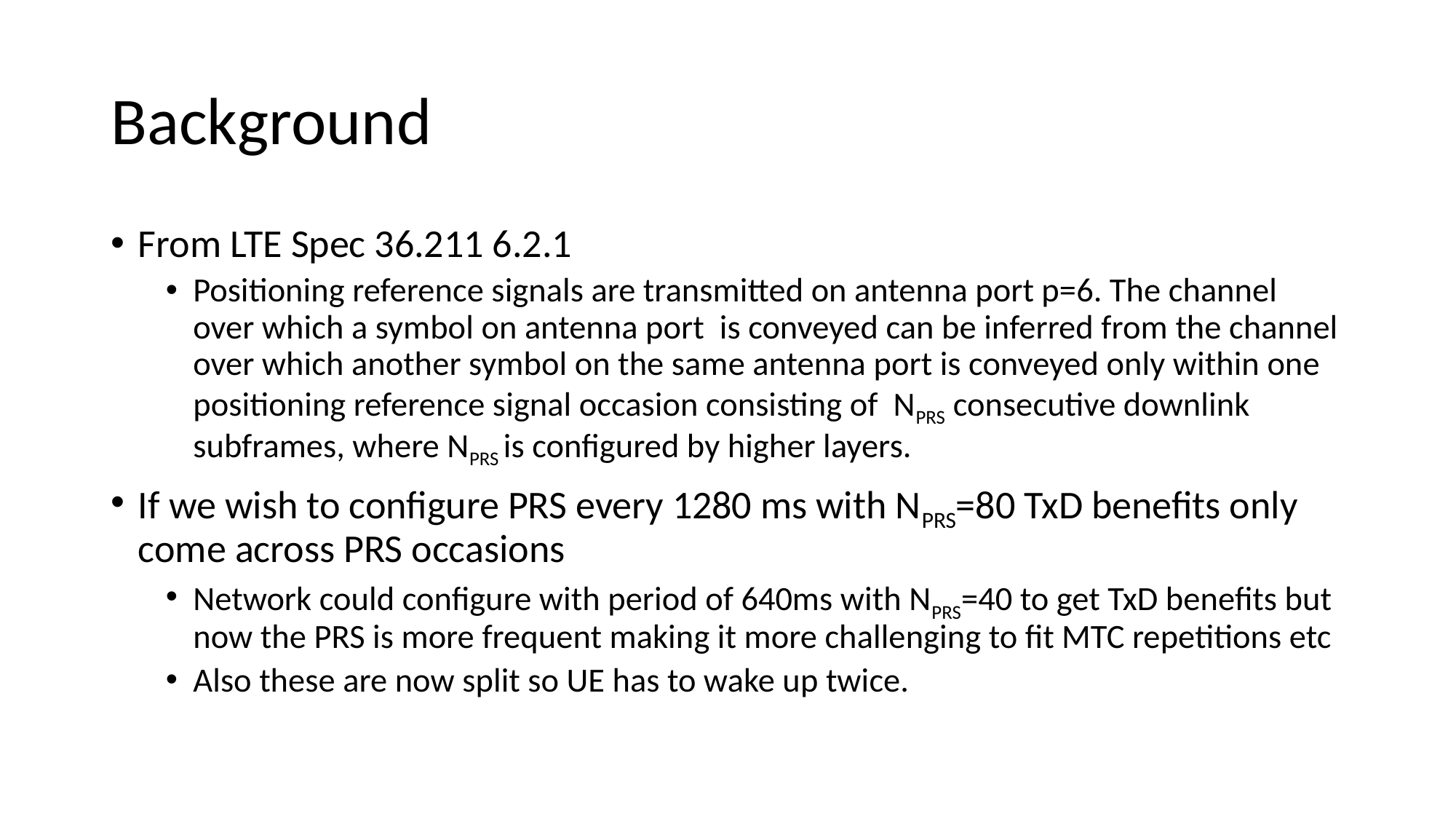

# Background
From LTE Spec 36.211 6.2.1
Positioning reference signals are transmitted on antenna port p=6. The channel over which a symbol on antenna port  is conveyed can be inferred from the channel over which another symbol on the same antenna port is conveyed only within one positioning reference signal occasion consisting of  NPRS consecutive downlink subframes, where NPRS is configured by higher layers.
If we wish to configure PRS every 1280 ms with NPRS=80 TxD benefits only come across PRS occasions
Network could configure with period of 640ms with NPRS=40 to get TxD benefits but now the PRS is more frequent making it more challenging to fit MTC repetitions etc
Also these are now split so UE has to wake up twice.